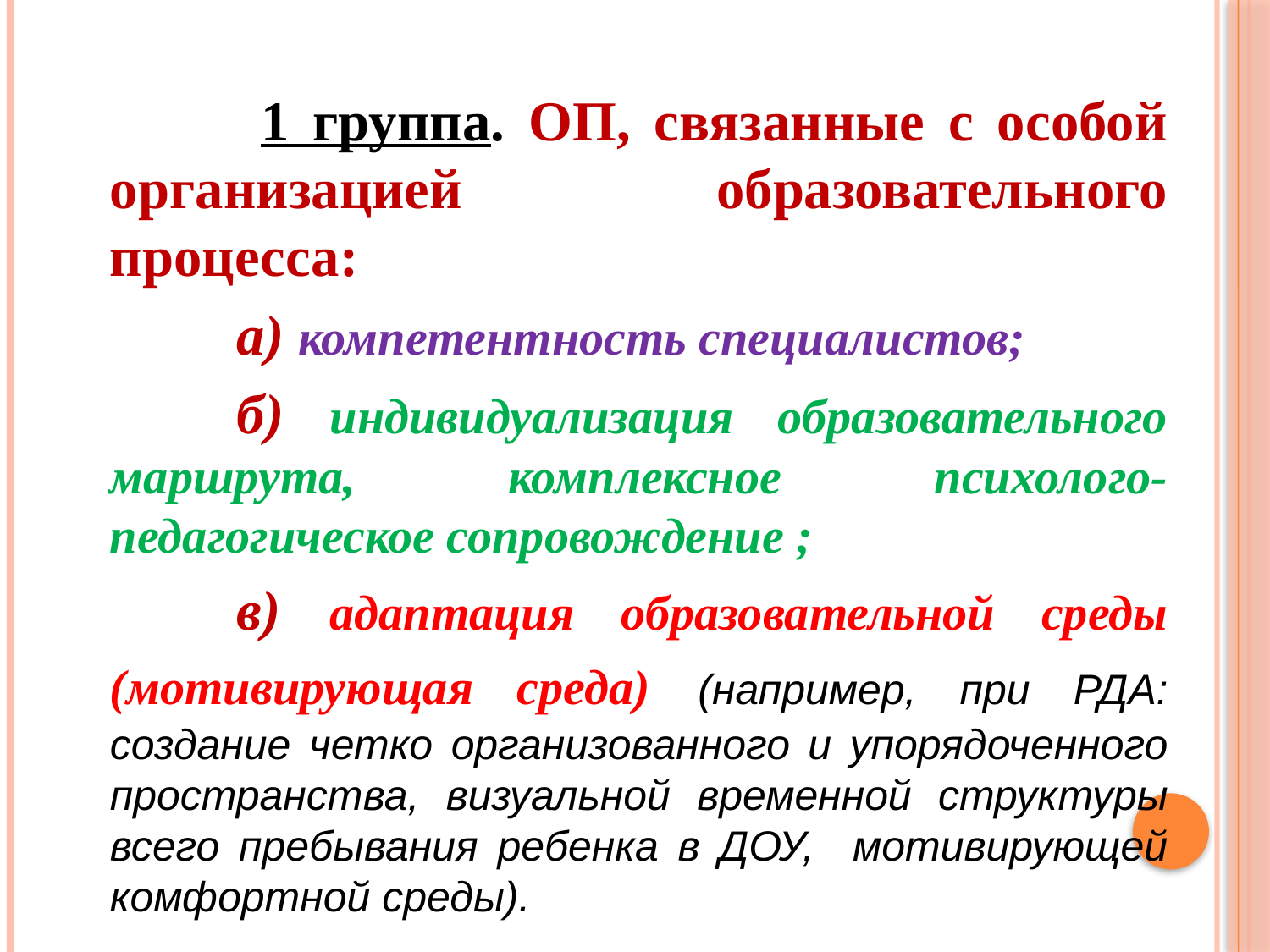

1 группа. ОП, связанные с особой организацией образовательного процесса:
		а) компетентность специалистов;
		б) индивидуализация образовательного маршрута, комплексное психолого-педагогическое сопровождение ;
		в) адаптация образовательной среды (мотивирующая среда) (например, при РДА: создание четко организованного и упорядоченного пространства, визуальной временной структуры всего пребывания ребенка в ДОУ,  мотивирующей комфортной среды).